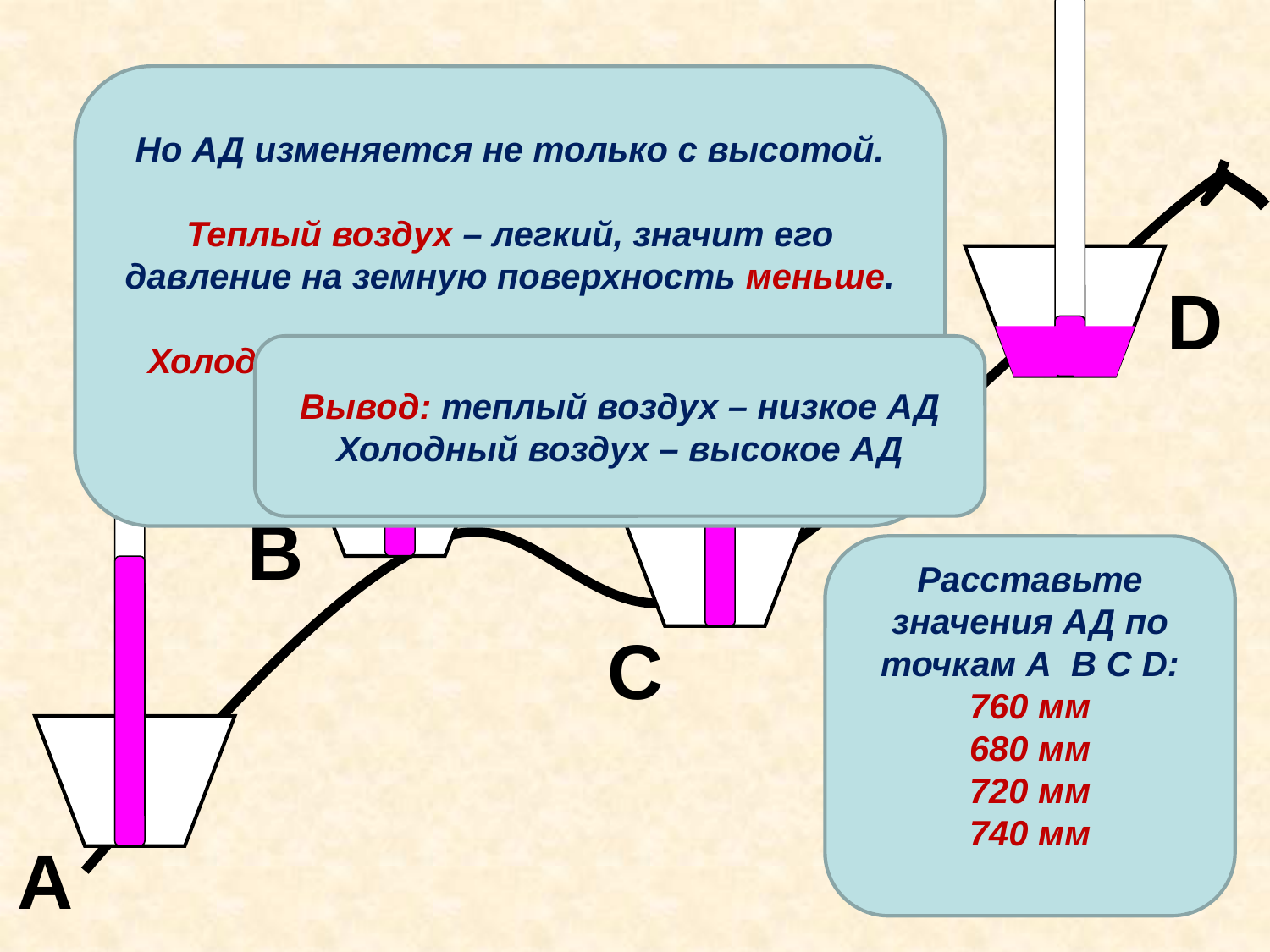

Но АД изменяется не только с высотой.

Теплый воздух – легкий, значит его давление на земную поверхность меньше.

Холодный воздух тяжелый, значит, его давление ………………..

D

Вывод: теплый воздух – низкое АД
Холодный воздух – высокое АД

В

Расставьте значения АД по точкам А  В С D:
760 мм
680 мм
720 мм
740 мм

С

А